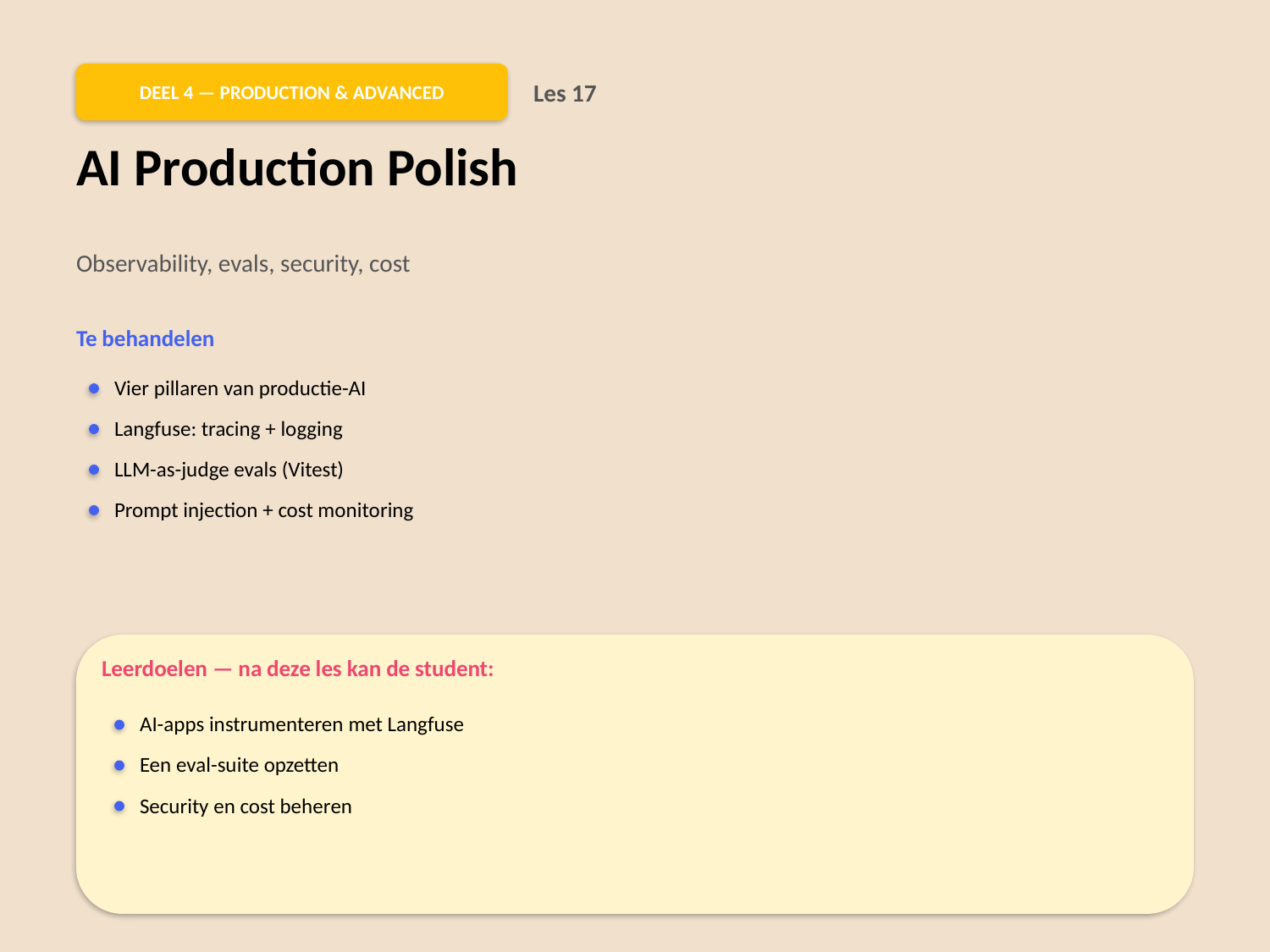

DEEL 4 — PRODUCTION & ADVANCED
Les 17
AI Production Polish
Observability, evals, security, cost
Te behandelen
Vier pillaren van productie-AI

Langfuse: tracing + logging

LLM-as-judge evals (Vitest)

Prompt injection + cost monitoring

Leerdoelen — na deze les kan de student:
AI-apps instrumenteren met Langfuse

Een eval-suite opzetten

Security en cost beheren